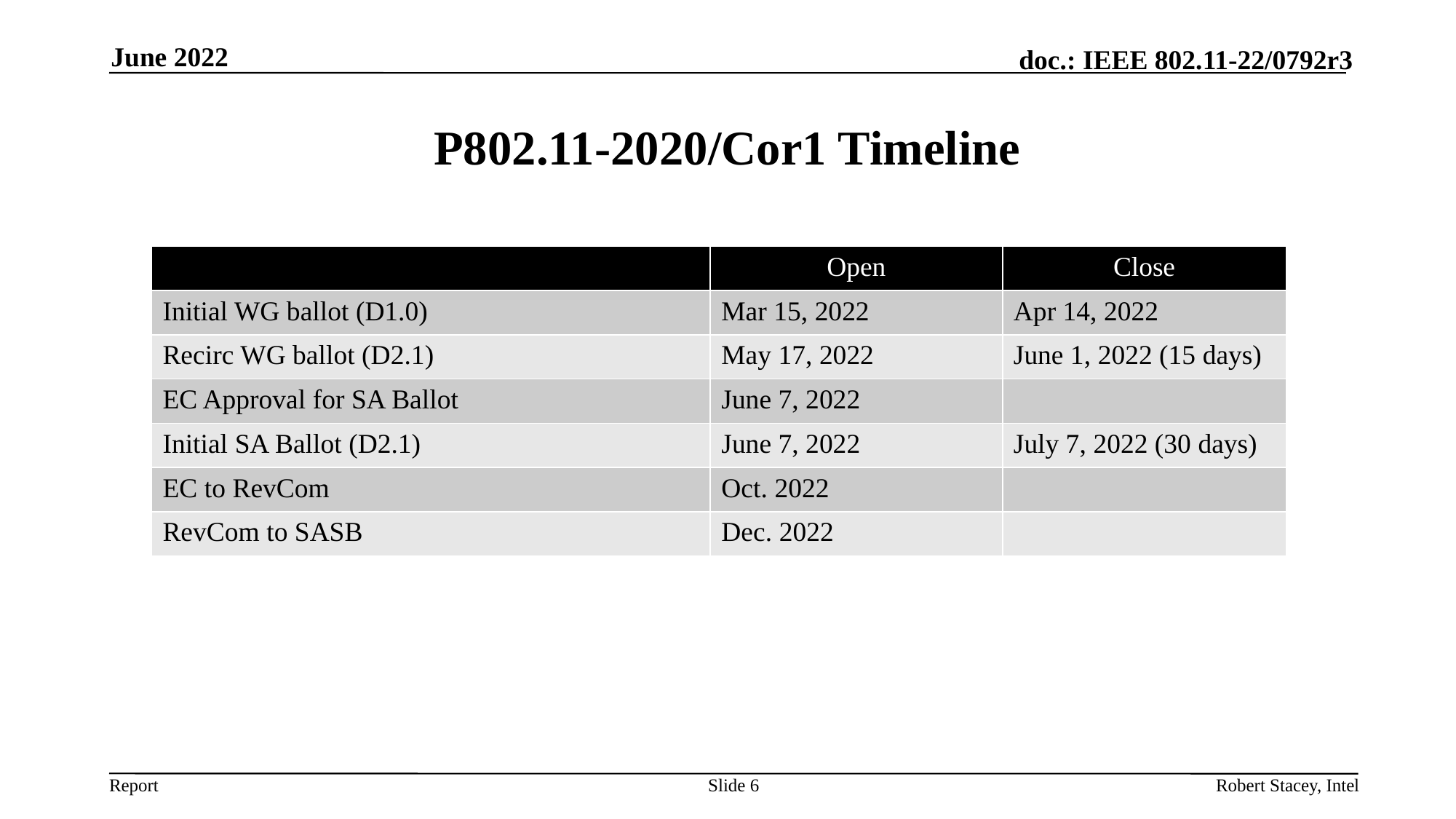

June 2022
# P802.11-2020/Cor1 Timeline
|  | Open | Close |
| --- | --- | --- |
| Initial WG ballot (D1.0) | Mar 15, 2022 | Apr 14, 2022 |
| Recirc WG ballot (D2.1) | May 17, 2022 | June 1, 2022 (15 days) |
| EC Approval for SA Ballot | June 7, 2022 |  |
| Initial SA Ballot (D2.1) | June 7, 2022 | July 7, 2022 (30 days) |
| EC to RevCom | Oct. 2022 |  |
| RevCom to SASB | Dec. 2022 |  |
Slide 6
Robert Stacey, Intel